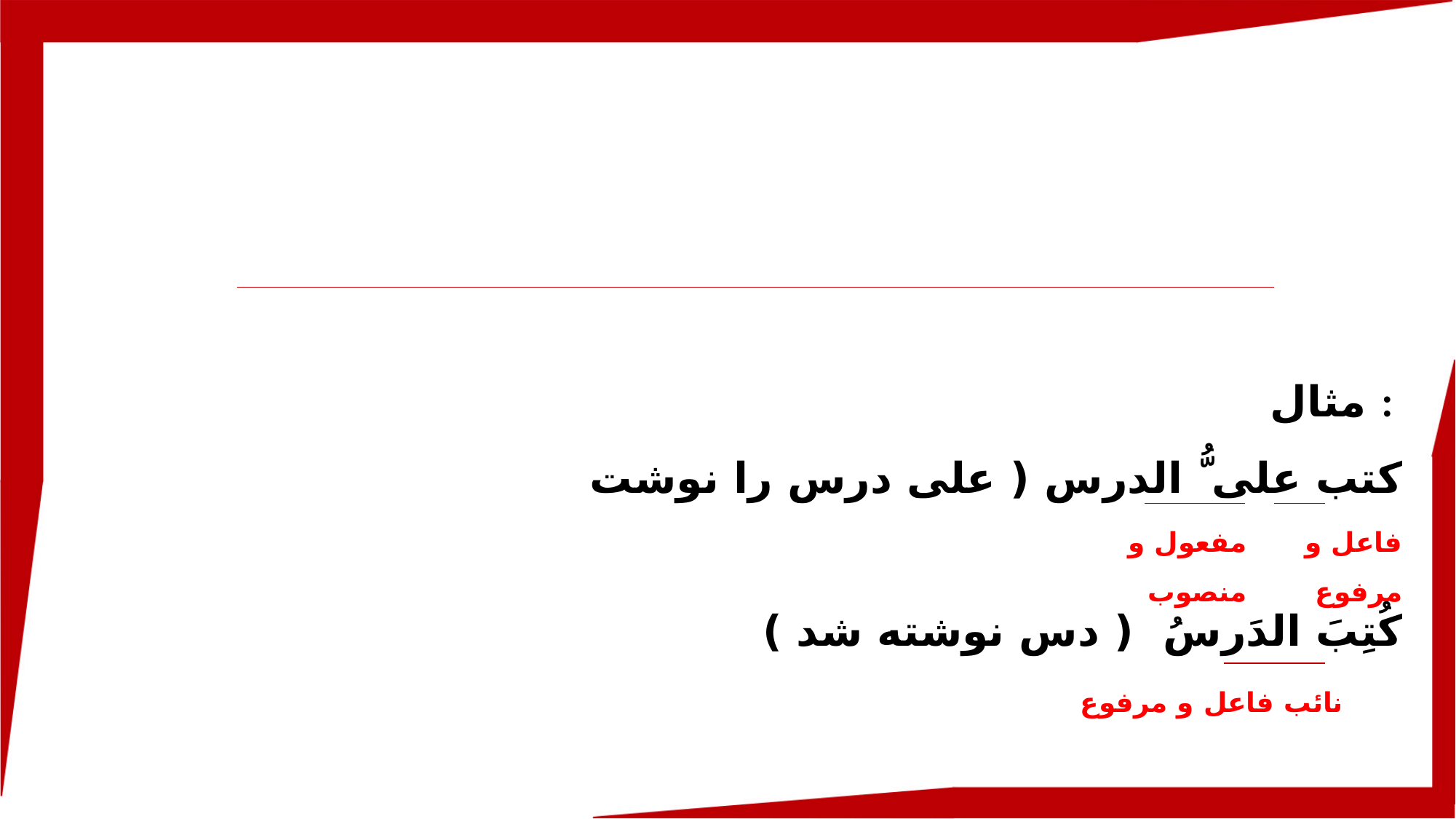

مثال :
کتب علی ُّ الدرس ( علی درس را نوشت

کُتِبَ الدَرسُ  ( دس نوشته شد )
مفعول و منصوب
فاعل و مرفوع
نائب فاعل و مرفوع